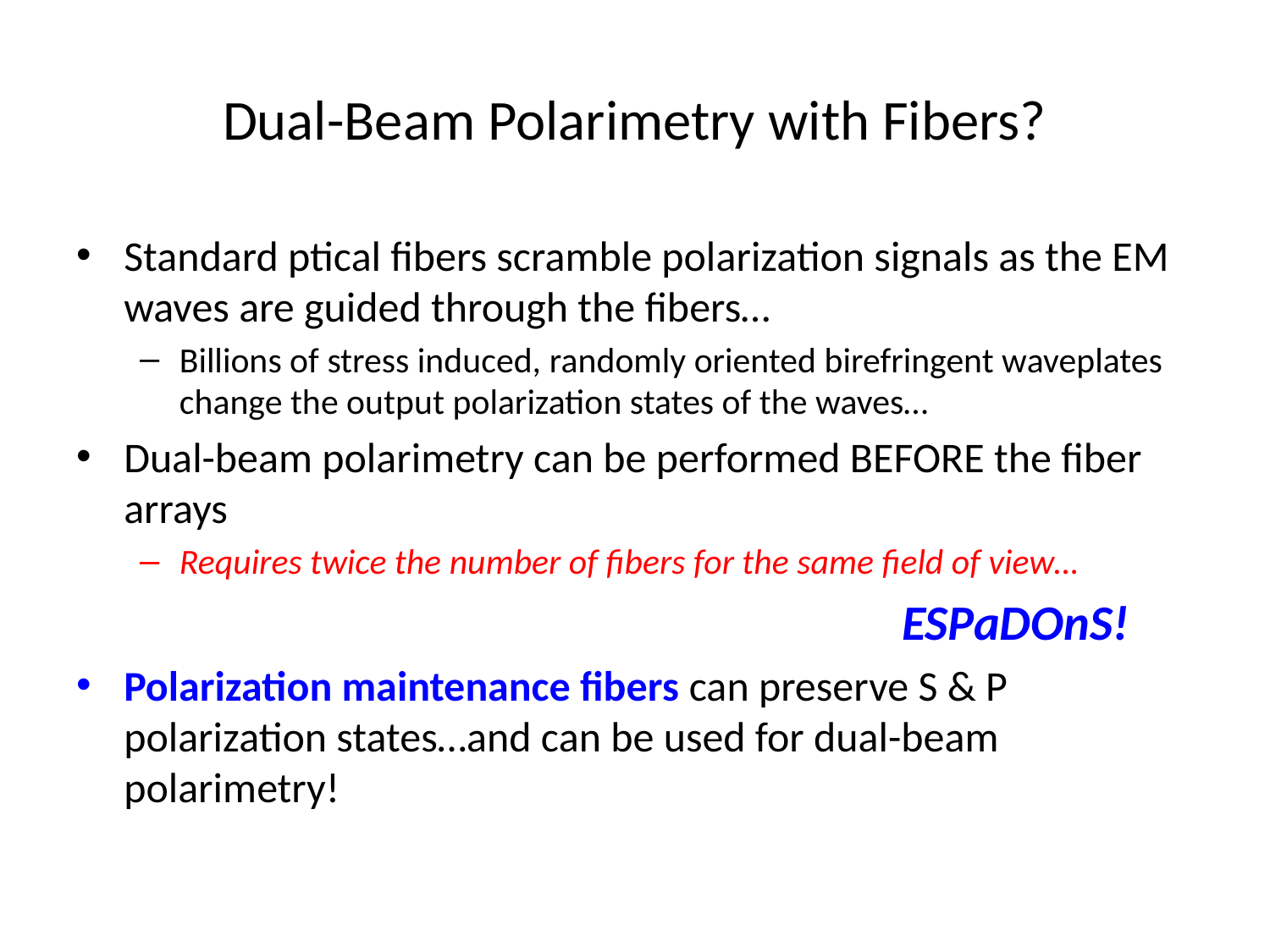

# Dual-Beam Polarimetry with Fibers?
Standard ptical fibers scramble polarization signals as the EM waves are guided through the fibers…
Billions of stress induced, randomly oriented birefringent waveplates change the output polarization states of the waves…
Dual-beam polarimetry can be performed BEFORE the fiber arrays
Requires twice the number of fibers for the same field of view…
						ESPaDOnS!
Polarization maintenance fibers can preserve S & P polarization states…and can be used for dual-beam polarimetry!